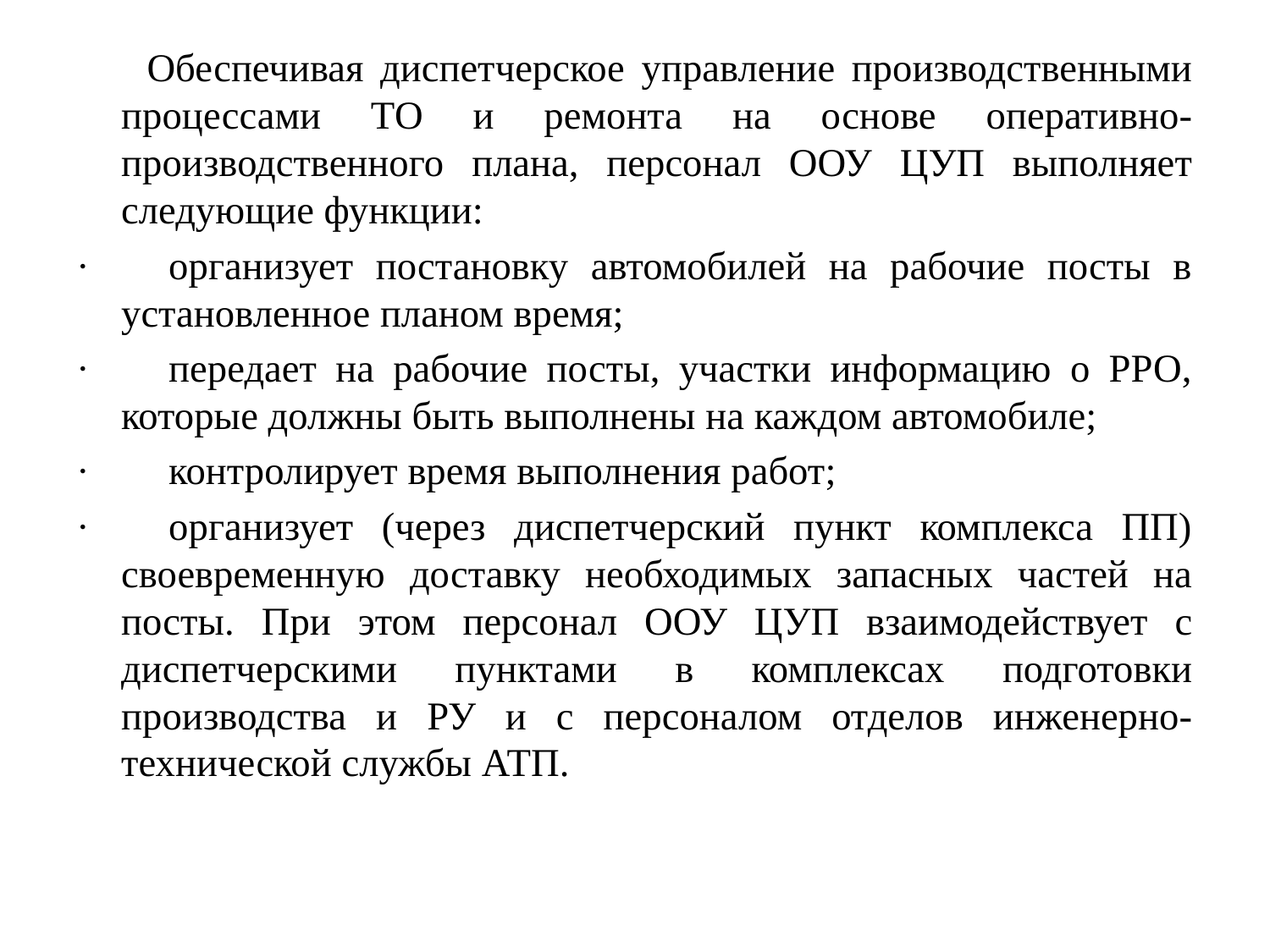

Обеспечивая диспетчерское управление производственными процессами ТО и ремонта на основе оперативно-производственного плана, персонал ООУ ЦУП выполняет следующие функции:
·        организует постановку автомобилей на рабочие посты в установленное планом время;
·        передает на рабочие посты, участки информацию о РРО, которые должны быть выполнены на каждом автомобиле;
·        контролирует время выполнения работ;
·        организует (через диспетчерский пункт комплекса ПП) своевременную доставку необходимых запасных частей на посты. При этом персонал ООУ ЦУП взаимодействует с диспетчерскими пунктами в комплексах подготовки производства и РУ и с персоналом отделов инженерно-технической службы АТП.